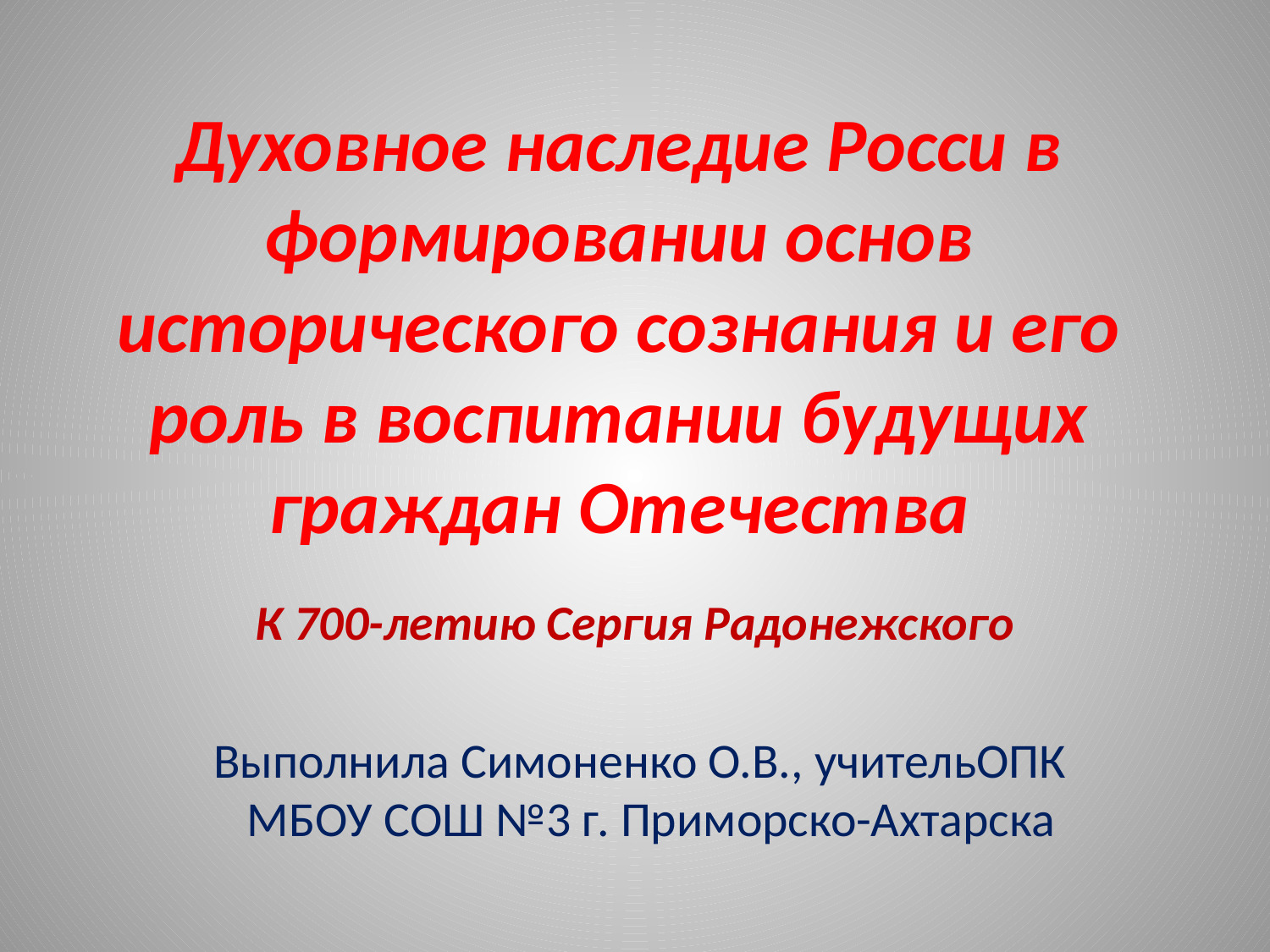

# Духовное наследие Росси в формировании основ исторического сознания и его роль в воспитании будущих граждан Отечества
К 700-летию Сергия Радонежского

Выполнила Симоненко О.В., учительОПК МБОУ СОШ №3 г. Приморско-Ахтарска